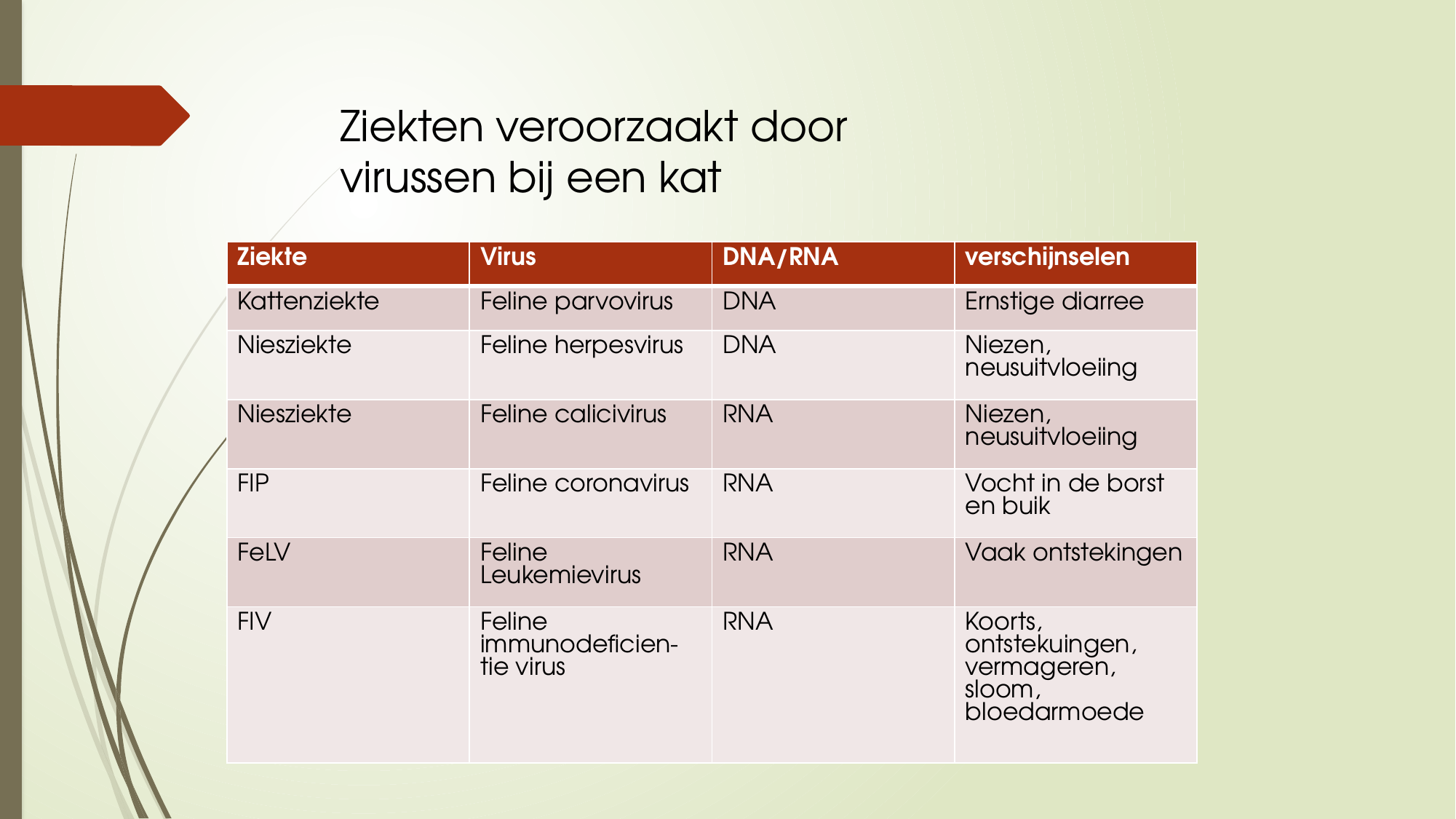

Ziekten veroorzaakt door virussen bij een kat
| Ziekte | Virus | DNA/RNA | verschijnselen |
| --- | --- | --- | --- |
| Kattenziekte | Feline parvovirus | DNA | Ernstige diarree |
| Niesziekte | Feline herpesvirus | DNA | Niezen, neusuitvloeiing |
| Niesziekte | Feline calicivirus | RNA | Niezen, neusuitvloeiing |
| FIP | Feline coronavirus | RNA | Vocht in de borst en buik |
| FeLV | Feline Leukemievirus | RNA | Vaak ontstekingen |
| FIV | Feline immunodeficien- tie virus | RNA | Koorts, ontstekuingen, vermageren, sloom, bloedarmoede |